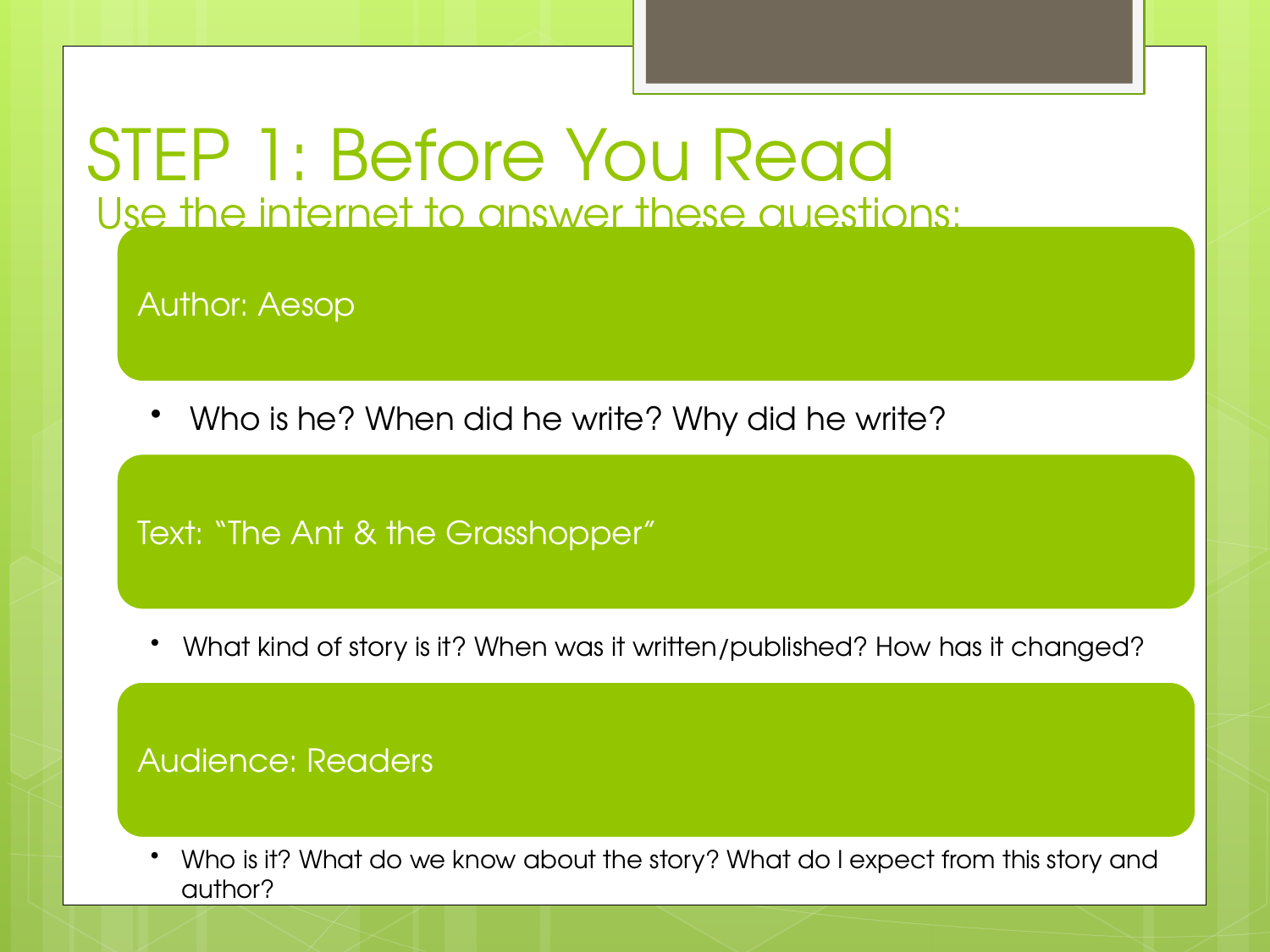

# STEP 1: Before You Read
Use the internet to answer these questions:
Author: Aesop
Who is he? When did he write? Why did he write?
Text: “The Ant & the Grasshopper”
What kind of story is it? When was it written/published? How has it changed?
Who is it? What do we know about the story? What do I expect from this story and author?
Audience: Readers